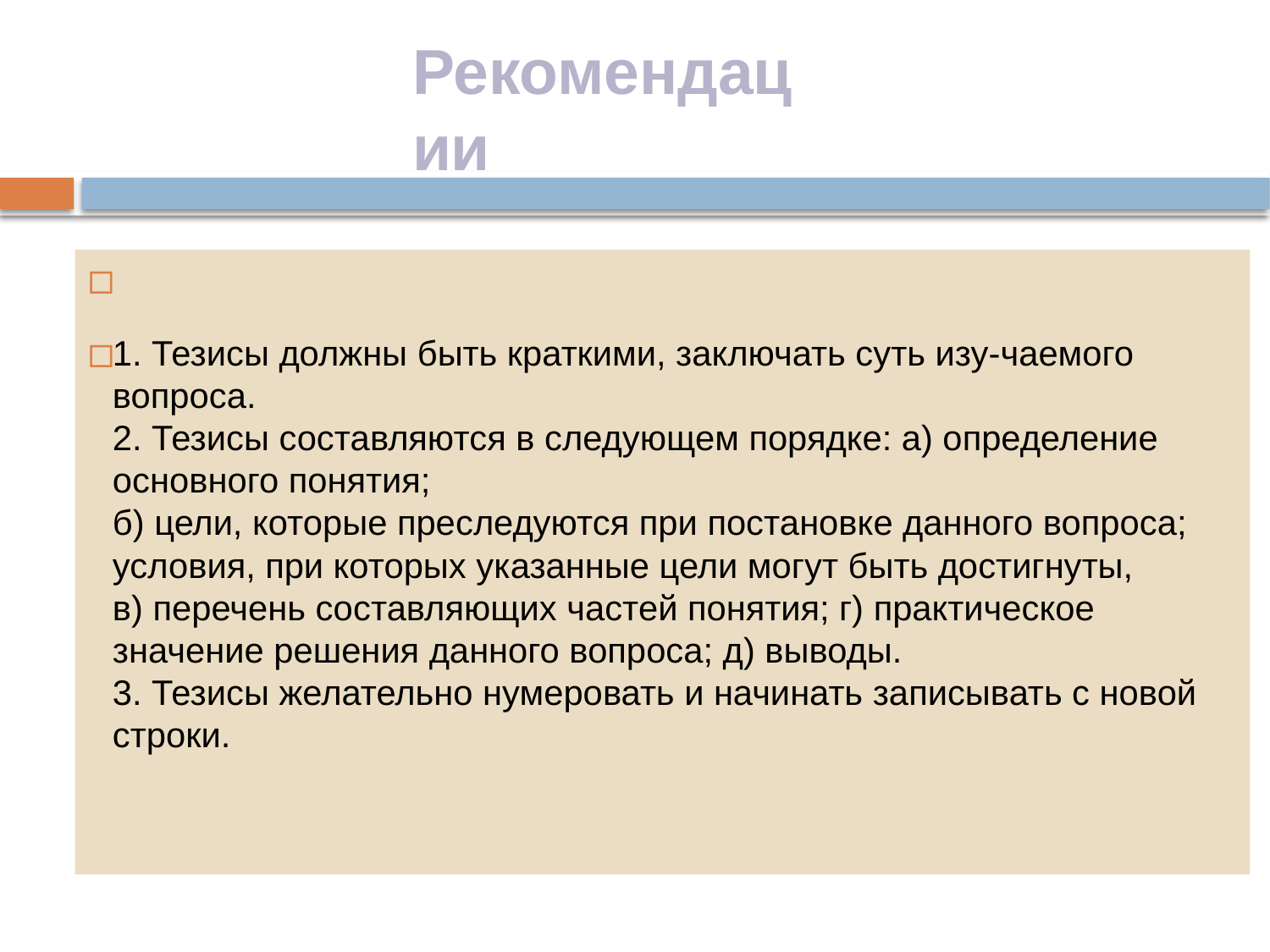

Рекомендации

1. Тезисы должны быть краткими, заключать суть изу-чаемого вопроса.
2. Тезисы составляются в следующем порядке: а) определение основного понятия;
б) цели, которые преследуются при постановке данного вопроса; условия, при которых указанные цели могут быть достигнуты,
в) перечень составляющих частей понятия; г) практическое значение решения данного вопроса; д) выводы.
3. Тезисы желательно нумеровать и начинать записывать с новой строки.